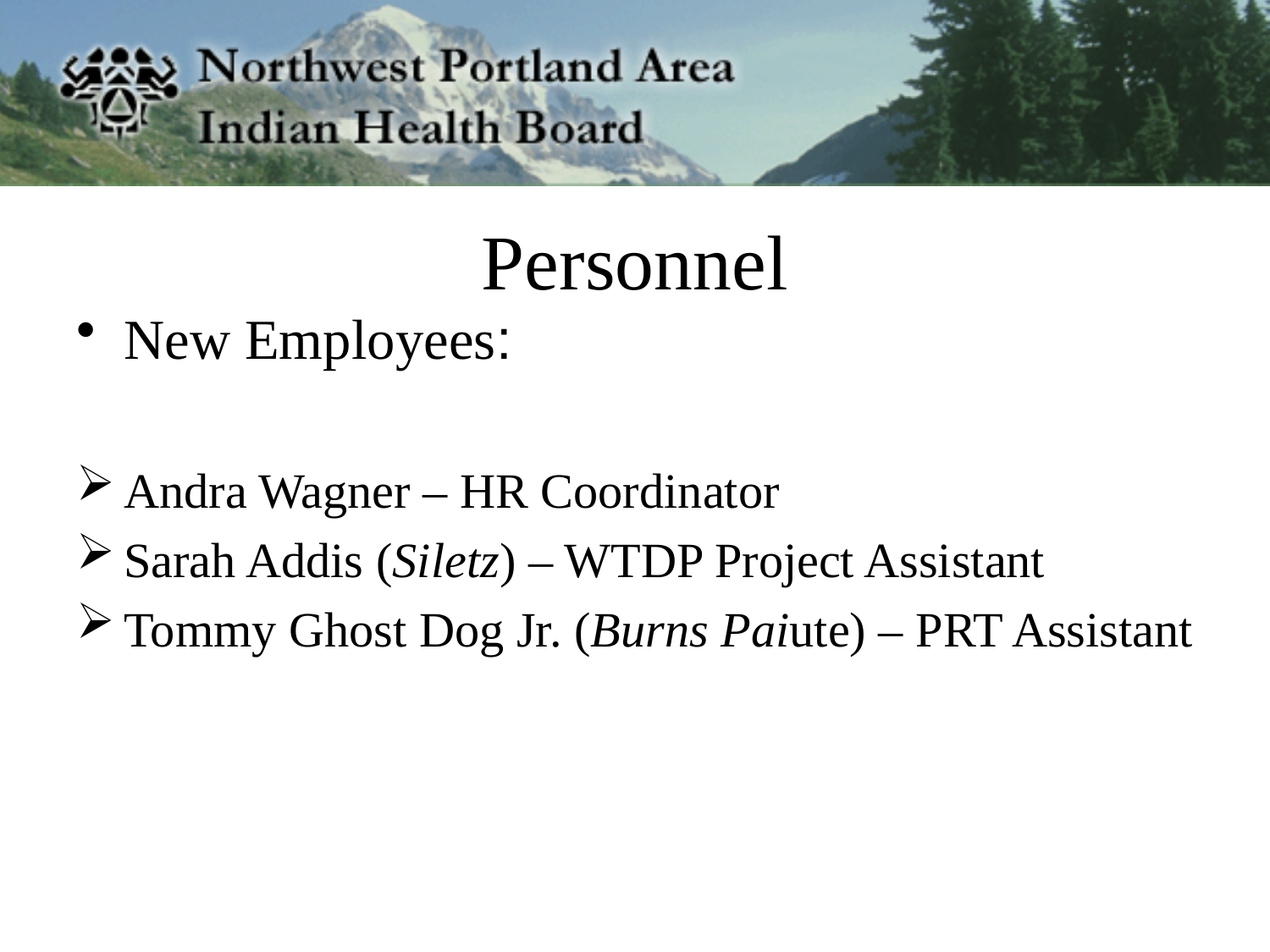

# Personnel
New Employees:

Andra Wagner – HR Coordinator
Sarah Addis (Siletz) – WTDP Project Assistant
Tommy Ghost Dog Jr. (Burns Paiute) – PRT Assistant